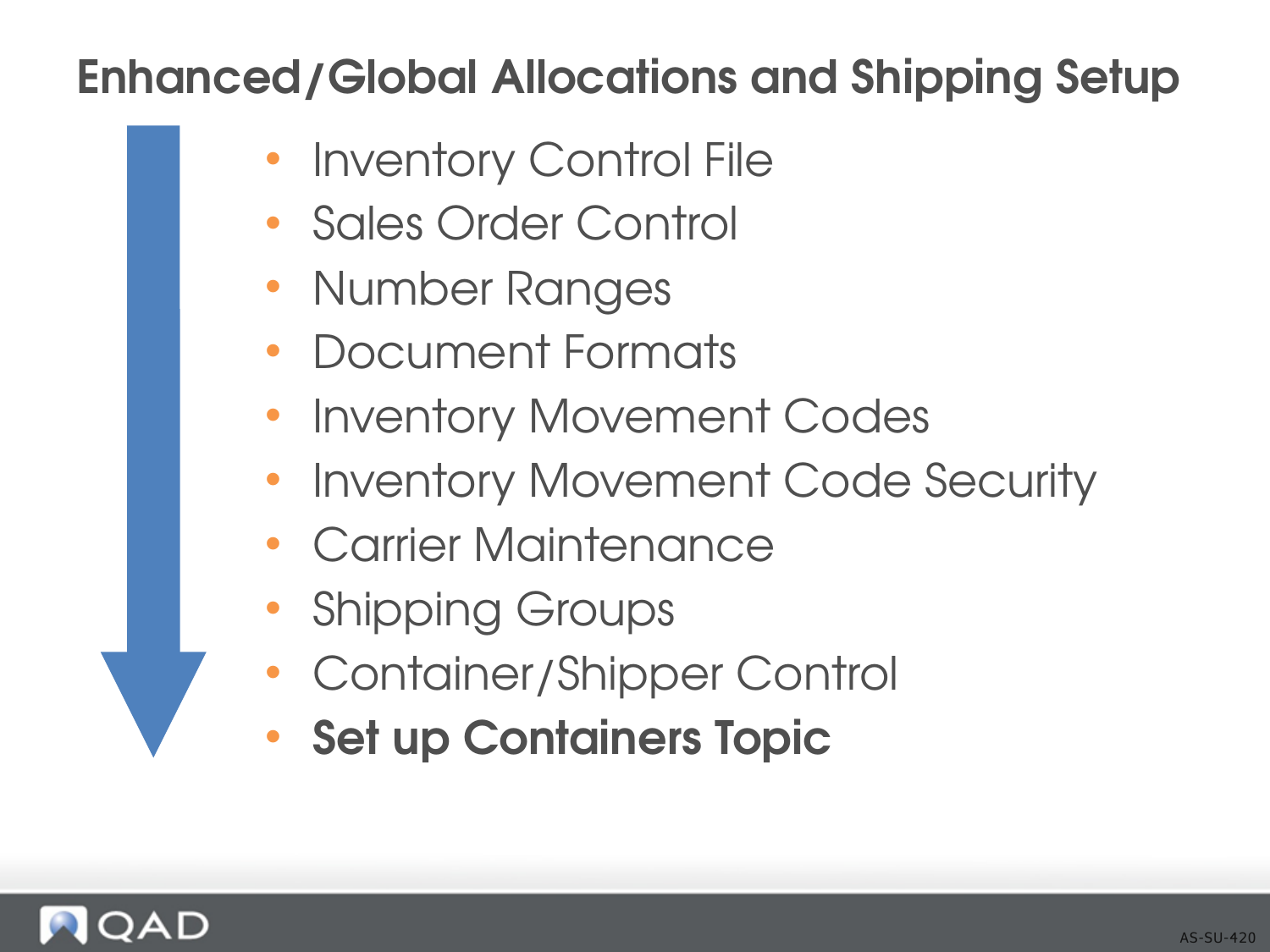

# Enhanced/Global Allocations and Shipping Setup
Inventory Control File
Sales Order Control
Number Ranges
Document Formats
Inventory Movement Codes
Inventory Movement Code Security
Carrier Maintenance
Shipping Groups
Container/Shipper Control
Set up Containers Topic

AS-SU-420